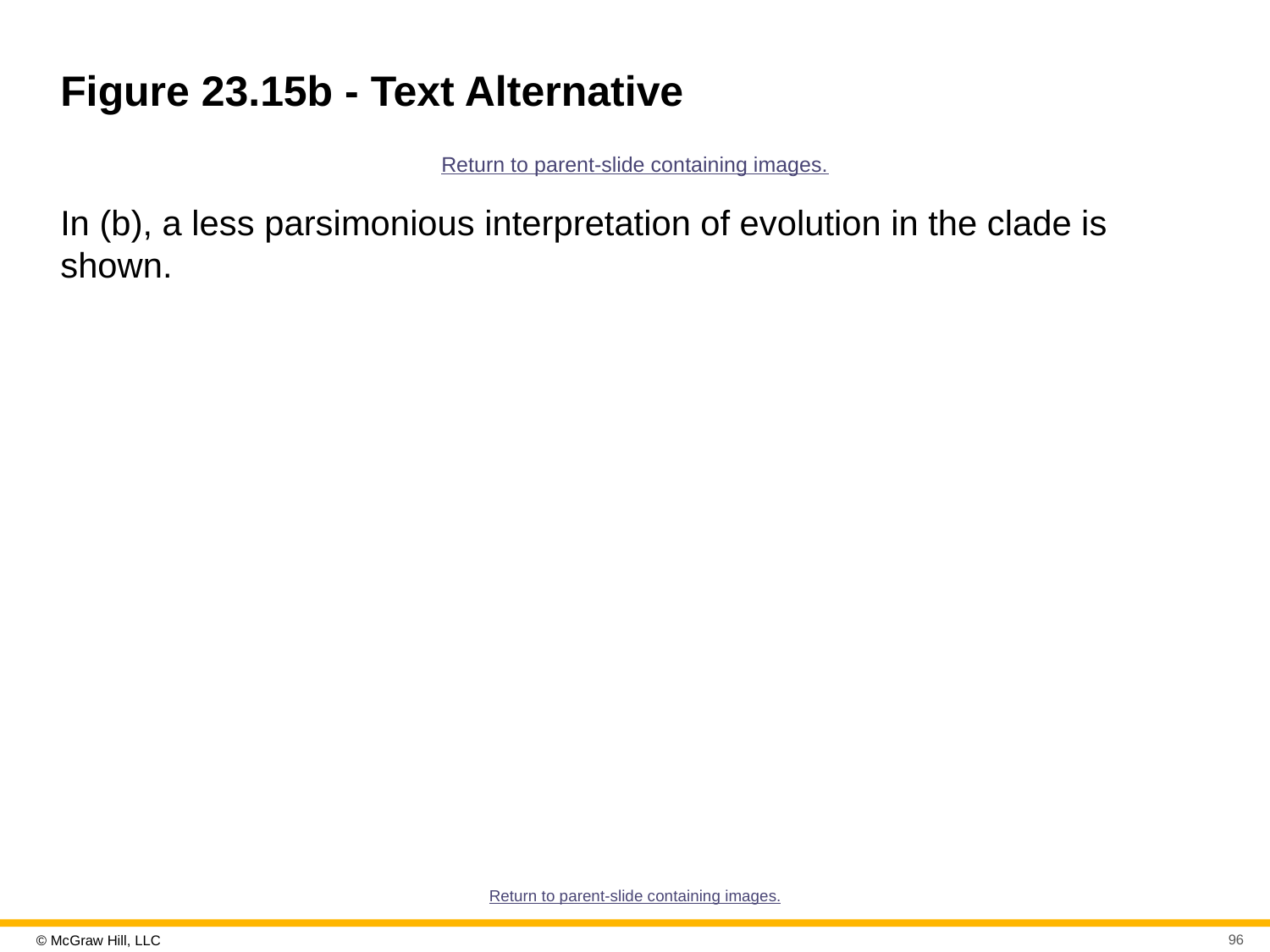

# Figure 23.15b - Text Alternative
Return to parent-slide containing images.
In (b), a less parsimonious interpretation of evolution in the clade is shown.
Return to parent-slide containing images.
96